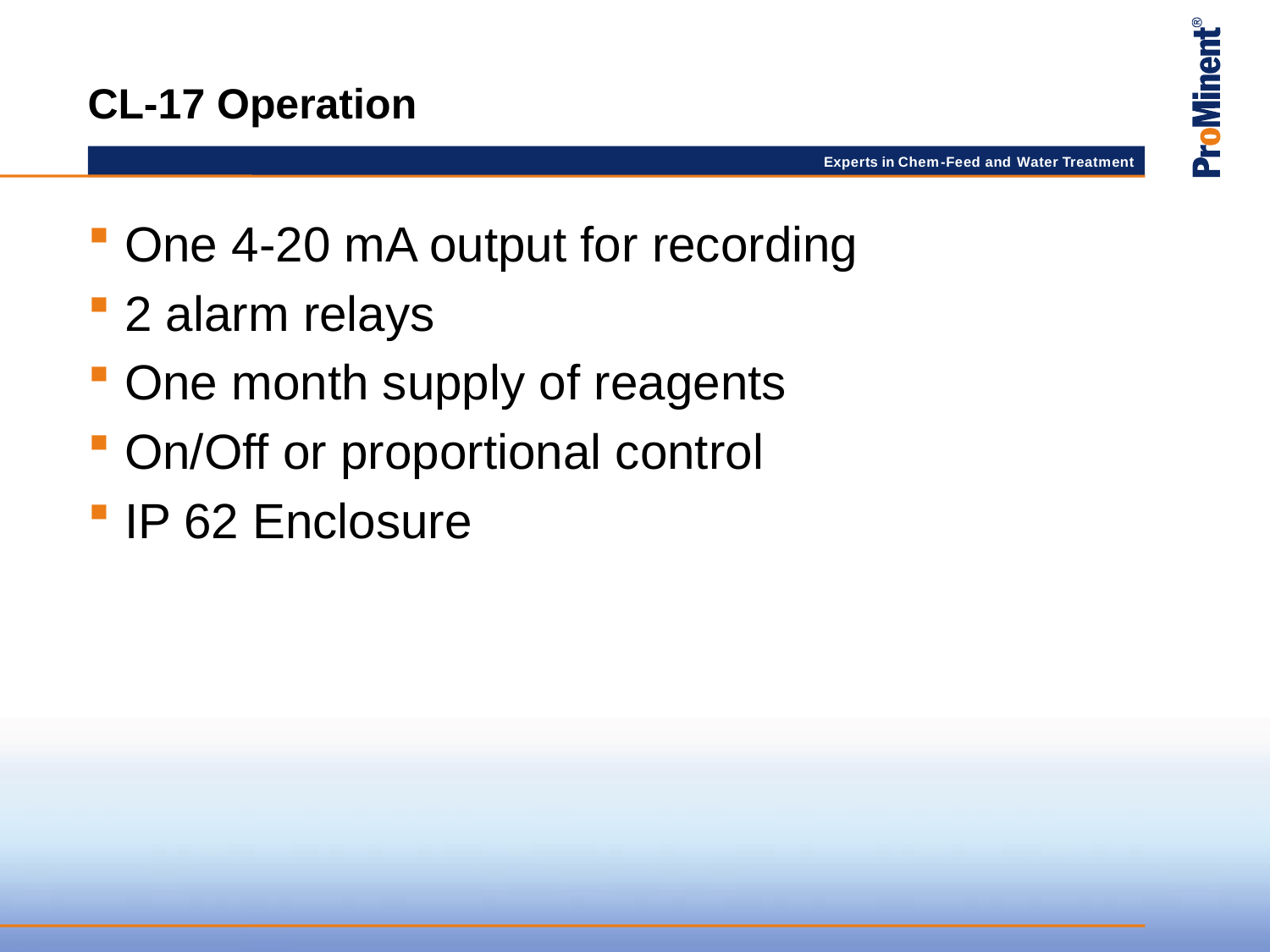

# CL-17 Operation
One 4-20 mA output for recording
2 alarm relays
One month supply of reagents
On/Off or proportional control
IP 62 Enclosure